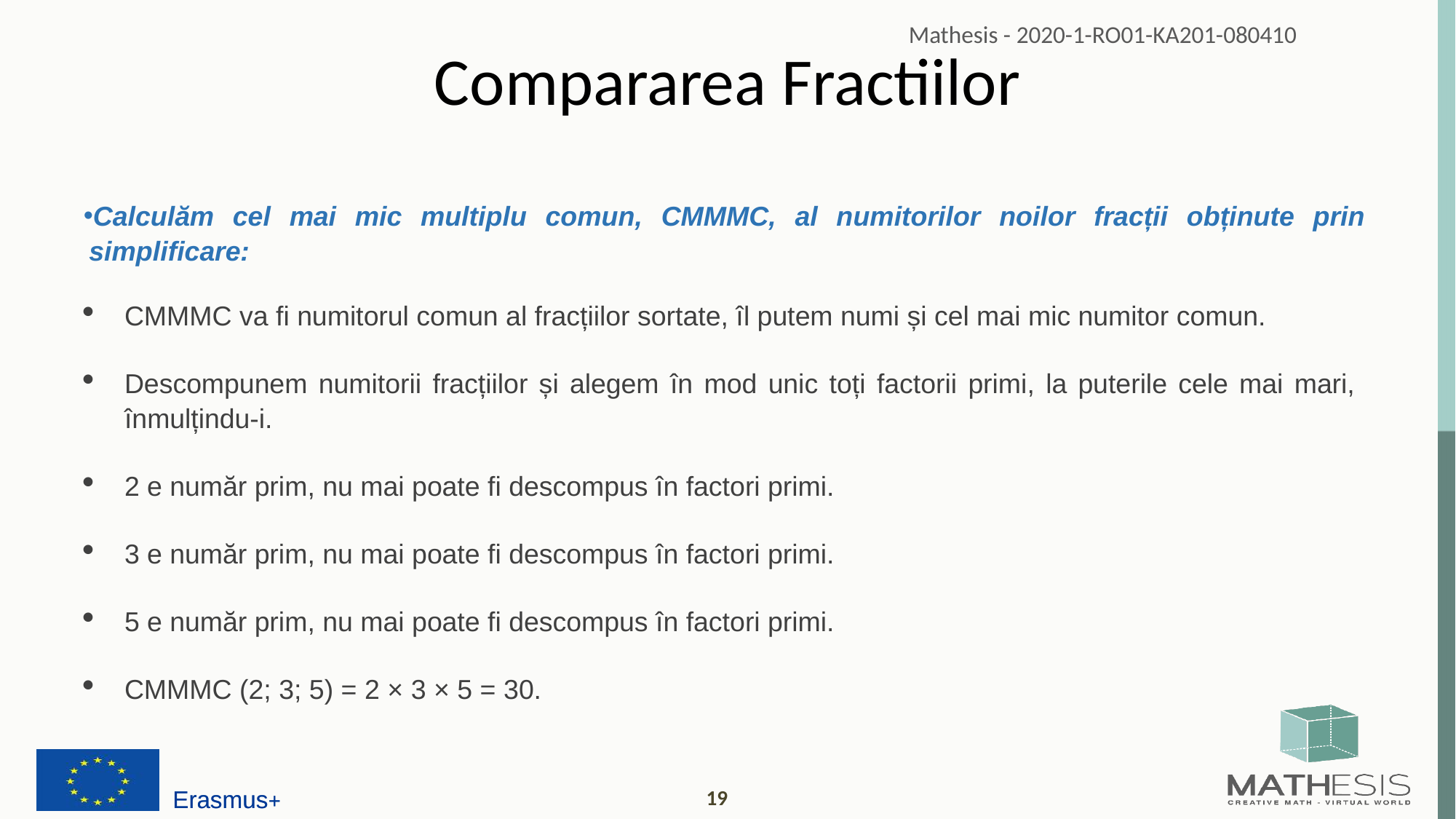

# Compararea Fractiilor
Calculăm cel mai mic multiplu comun, CMMMC, al numitorilor noilor fracții obținute prin simplificare:
CMMMC va fi numitorul comun al fracțiilor sortate, îl putem numi și cel mai mic numitor comun.
Descompunem numitorii fracțiilor și alegem în mod unic toți factorii primi, la puterile cele mai mari, înmulțindu-i.
2 e număr prim, nu mai poate fi descompus în factori primi.
3 e număr prim, nu mai poate fi descompus în factori primi.
5 e număr prim, nu mai poate fi descompus în factori primi.
CMMMC (2; 3; 5) = 2 × 3 × 5 = 30.